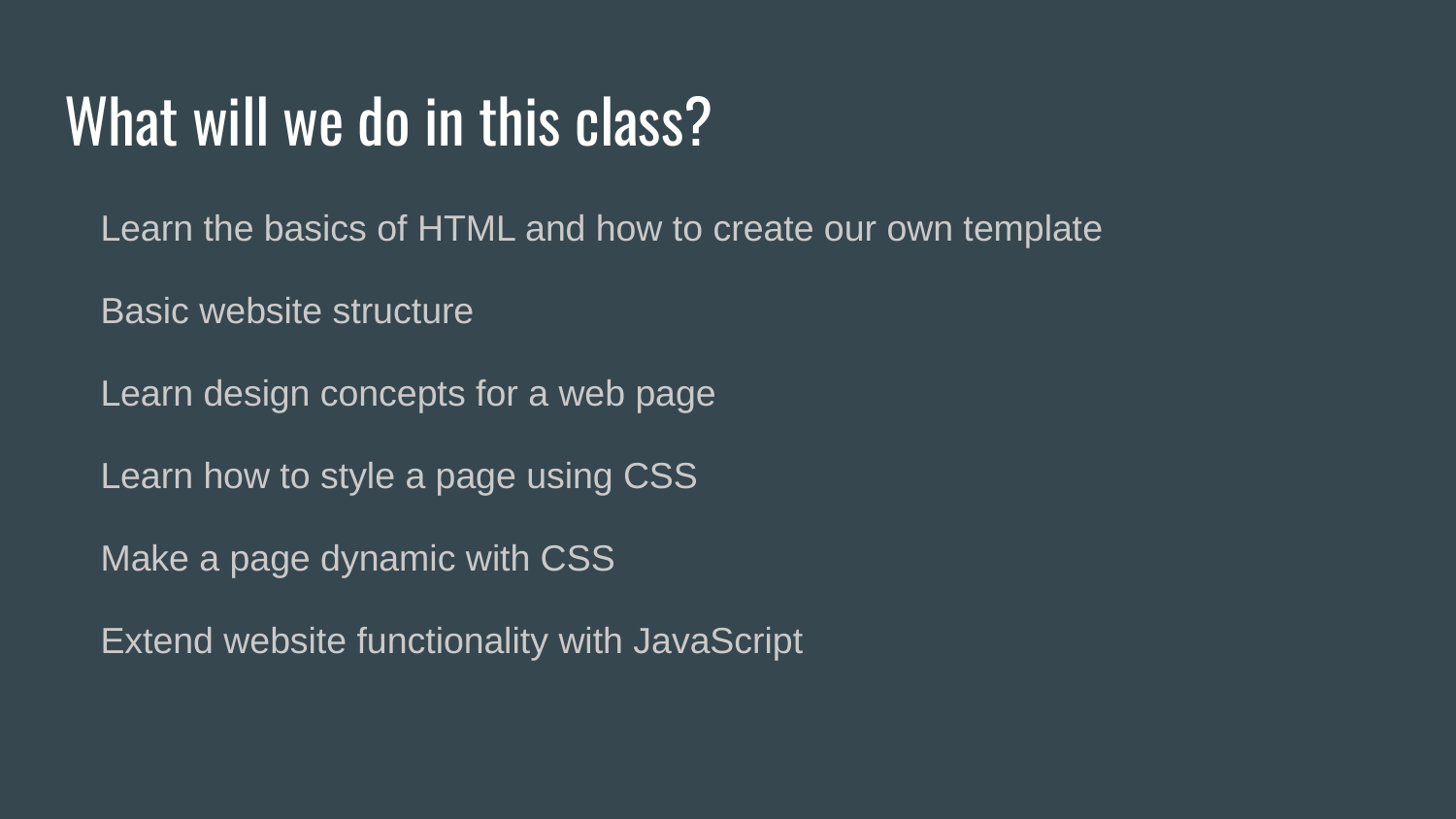

# What will we do in this class?
Learn the basics of HTML and how to create our own template
Basic website structure
Learn design concepts for a web page
Learn how to style a page using CSS
Make a page dynamic with CSS
Extend website functionality with JavaScript